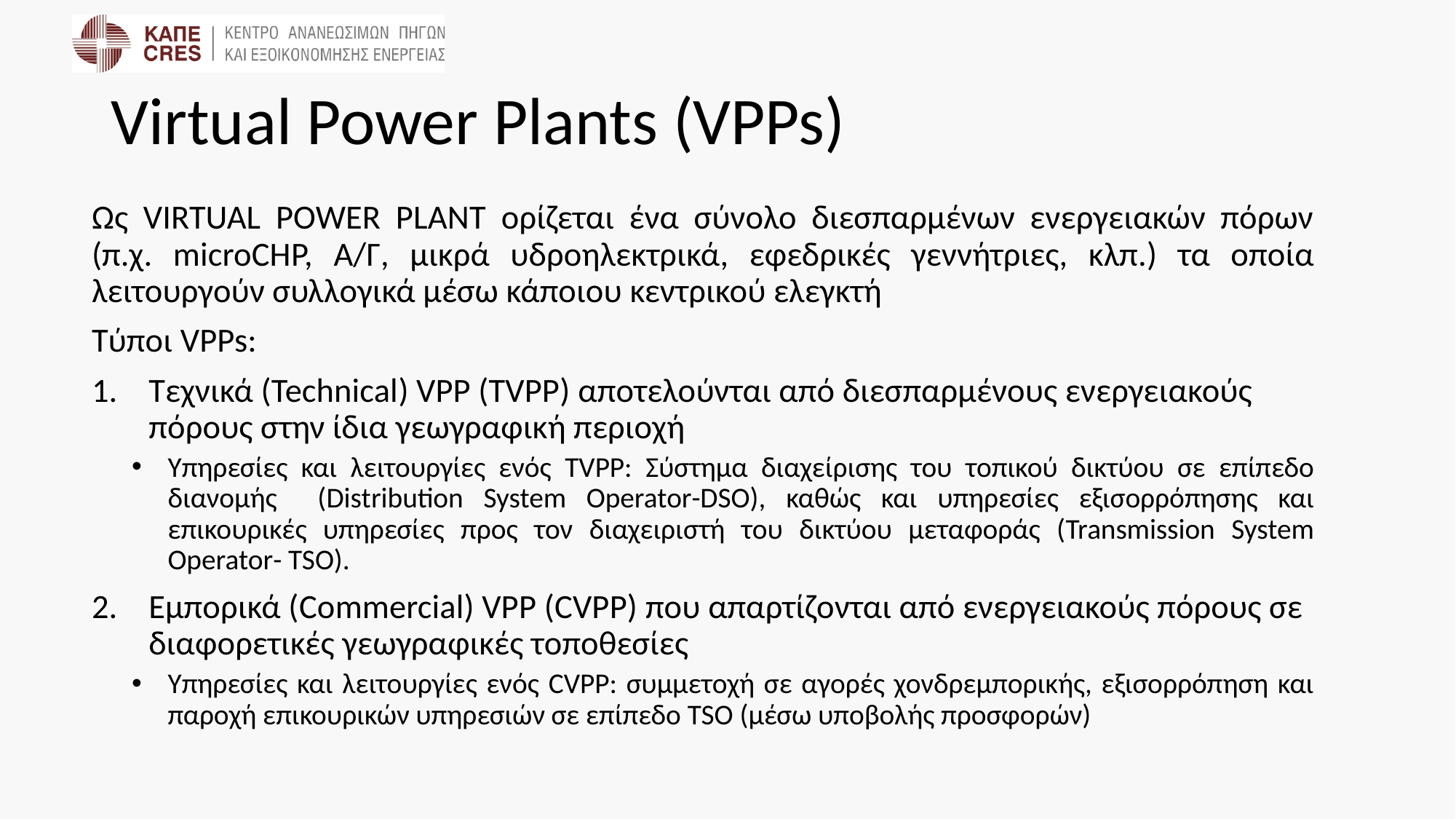

# Virtual Power Plants (VPPs)
Ως VIRTUAL POWER PLANT ορίζεται ένα σύνολο διεσπαρμένων ενεργειακών πόρων (π.χ. microCHP, Α/Γ, μικρά υδροηλεκτρικά, εφεδρικές γεννήτριες, κλπ.) τα οποία λειτουργούν συλλογικά μέσω κάποιου κεντρικού ελεγκτή
Τύποι VPPs:
Τεχνικά (Technical) VPP (TVPP) αποτελούνται από διεσπαρμένους ενεργειακούς πόρους στην ίδια γεωγραφική περιοχή
Υπηρεσίες και λειτουργίες ενός TVPP: Σύστημα διαχείρισης του τοπικού δικτύου σε επίπεδο διανομής  (Distribution System Operator-DSO), καθώς και υπηρεσίες εξισορρόπησης και επικουρικές υπηρεσίες προς τον διαχειριστή του δικτύου μεταφοράς (Transmission System Operator- TSO).
Εμπορικά (Commercial) VPP (CVPP) που απαρτίζονται από ενεργειακούς πόρους σε διαφορετικές γεωγραφικές τοποθεσίες
Υπηρεσίες και λειτουργίες ενός CVPP: συμμετοχή σε αγορές χονδρεμπορικής, εξισορρόπηση και παροχή επικουρικών υπηρεσιών σε επίπεδο TSO (μέσω υποβολής προσφορών)